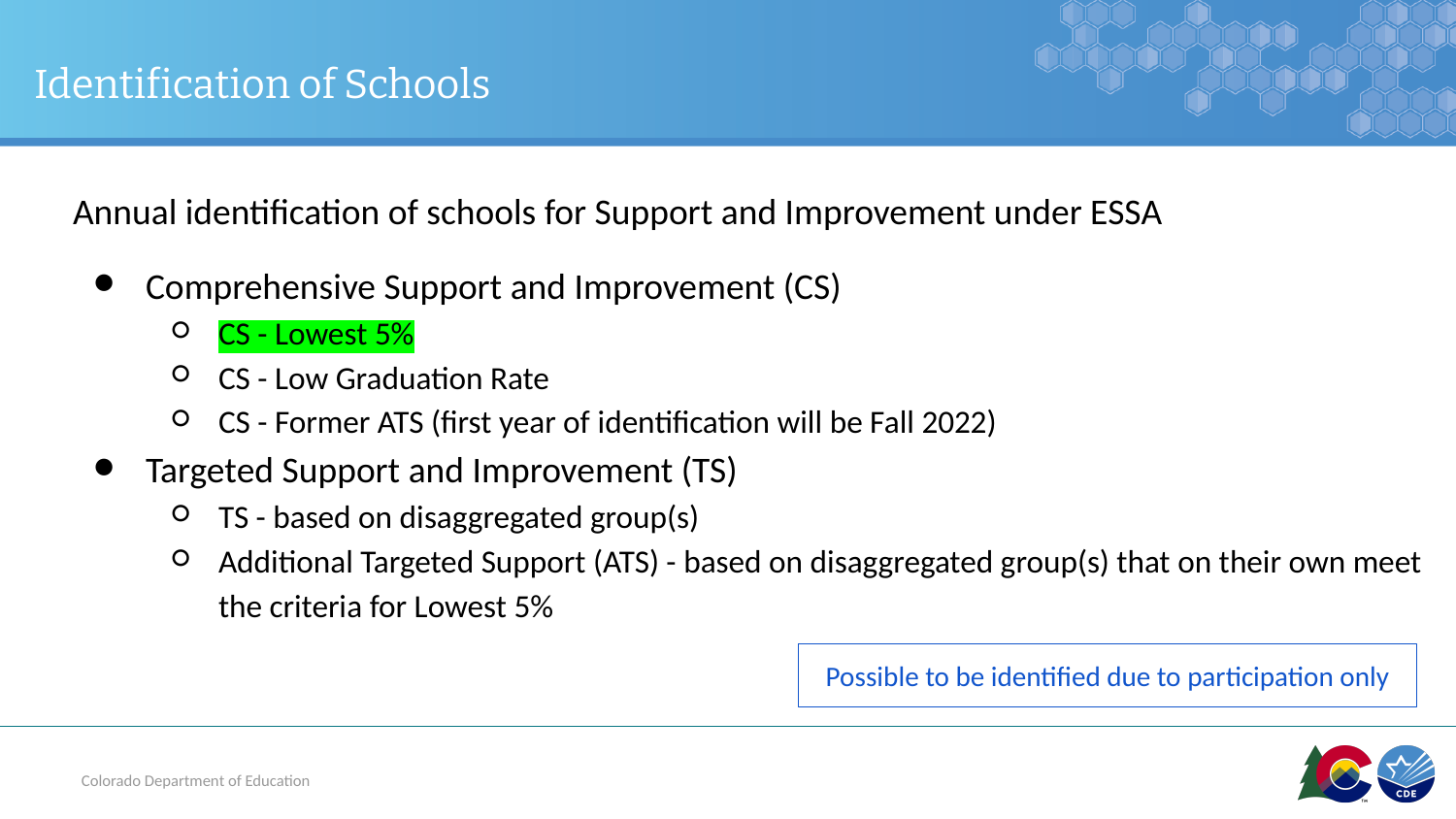

# Identification of Schools
Annual identification of schools for Support and Improvement under ESSA
Comprehensive Support and Improvement (CS)
CS - Lowest 5%
CS - Low Graduation Rate
CS - Former ATS (first year of identification will be Fall 2022)
Targeted Support and Improvement (TS)
TS - based on disaggregated group(s)
Additional Targeted Support (ATS) - based on disaggregated group(s) that on their own meet the criteria for Lowest 5%
Possible to be identified due to participation only